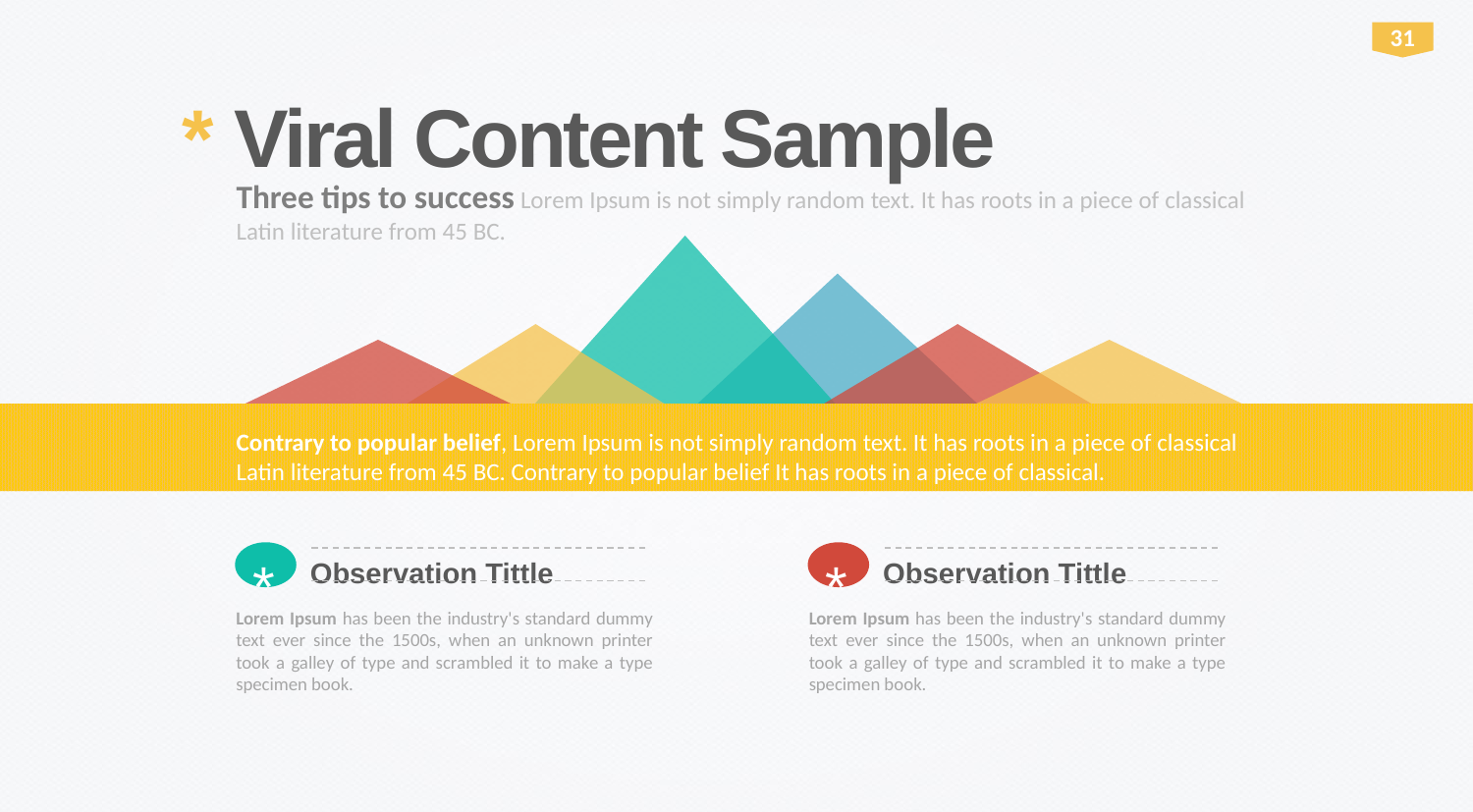

31
* Viral Content Sample
Three tips to success Lorem Ipsum is not simply random text. It has roots in a piece of classical Latin literature from 45 BC.

Contrary to popular belief, Lorem Ipsum is not simply random text. It has roots in a piece of classical Latin literature from 45 BC. Contrary to popular belief It has roots in a piece of classical.

*
Observation Tittle

*
Observation Tittle
Lorem Ipsum has been the industry's standard dummy text ever since the 1500s, when an unknown printer took a galley of type and scrambled it to make a type specimen book.
Lorem Ipsum has been the industry's standard dummy text ever since the 1500s, when an unknown printer took a galley of type and scrambled it to make a type specimen book.